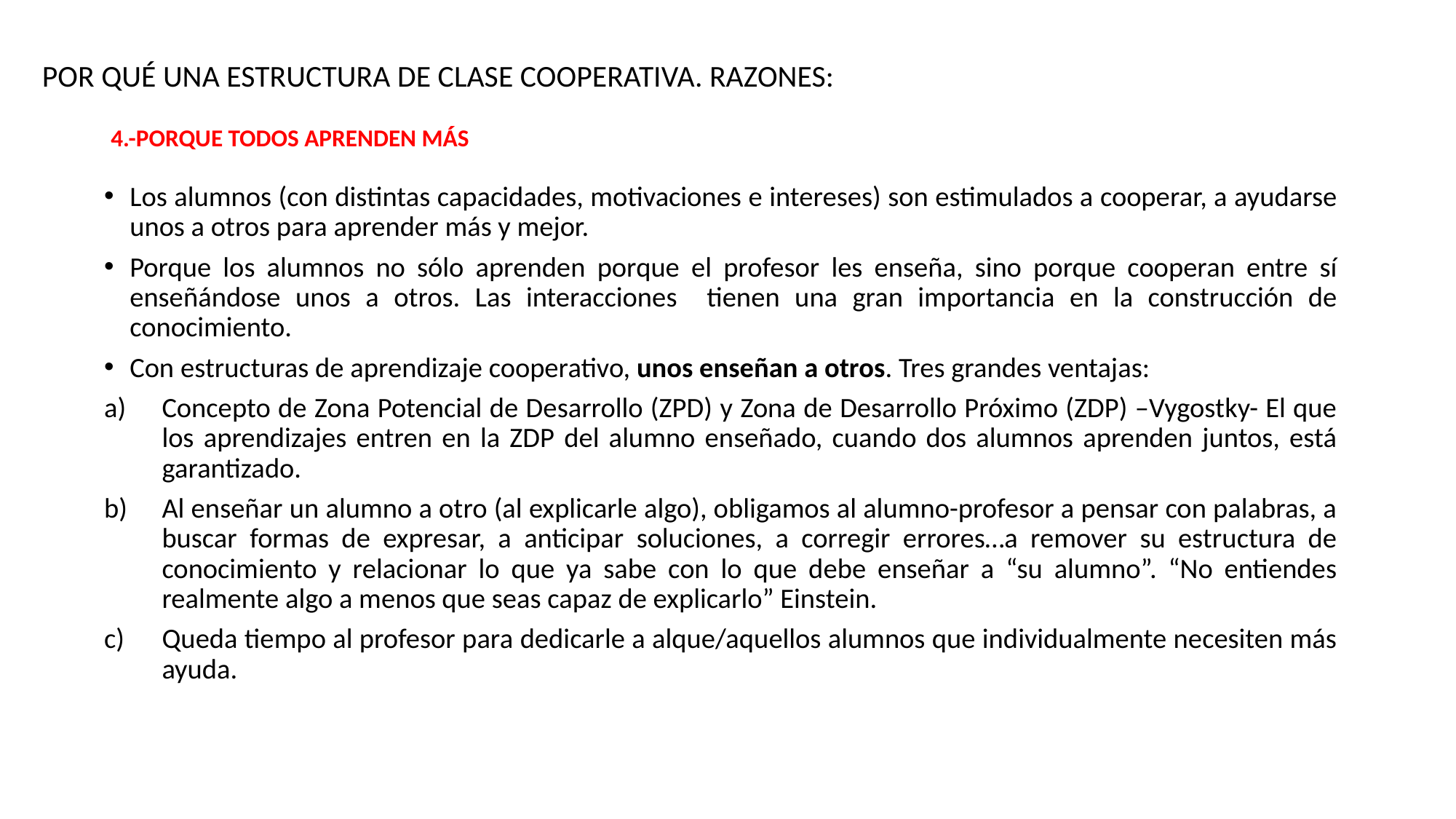

POR QUÉ UNA ESTRUCTURA DE CLASE COOPERATIVA. RAZONES:
# 4.-PORQUE TODOS APRENDEN MÁS
Los alumnos (con distintas capacidades, motivaciones e intereses) son estimulados a cooperar, a ayudarse unos a otros para aprender más y mejor.
Porque los alumnos no sólo aprenden porque el profesor les enseña, sino porque cooperan entre sí enseñándose unos a otros. Las interacciones  tienen una gran importancia en la construcción de conocimiento.
Con estructuras de aprendizaje cooperativo, unos enseñan a otros. Tres grandes ventajas:
Concepto de Zona Potencial de Desarrollo (ZPD) y Zona de Desarrollo Próximo (ZDP) –Vygostky- El que los aprendizajes entren en la ZDP del alumno enseñado, cuando dos alumnos aprenden juntos, está garantizado.
Al enseñar un alumno a otro (al explicarle algo), obligamos al alumno-profesor a pensar con palabras, a buscar formas de expresar, a anticipar soluciones, a corregir errores…a remover su estructura de conocimiento y relacionar lo que ya sabe con lo que debe enseñar a “su alumno”. “No entiendes realmente algo a menos que seas capaz de explicarlo” Einstein.
Queda tiempo al profesor para dedicarle a alque/aquellos alumnos que individualmente necesiten más ayuda.